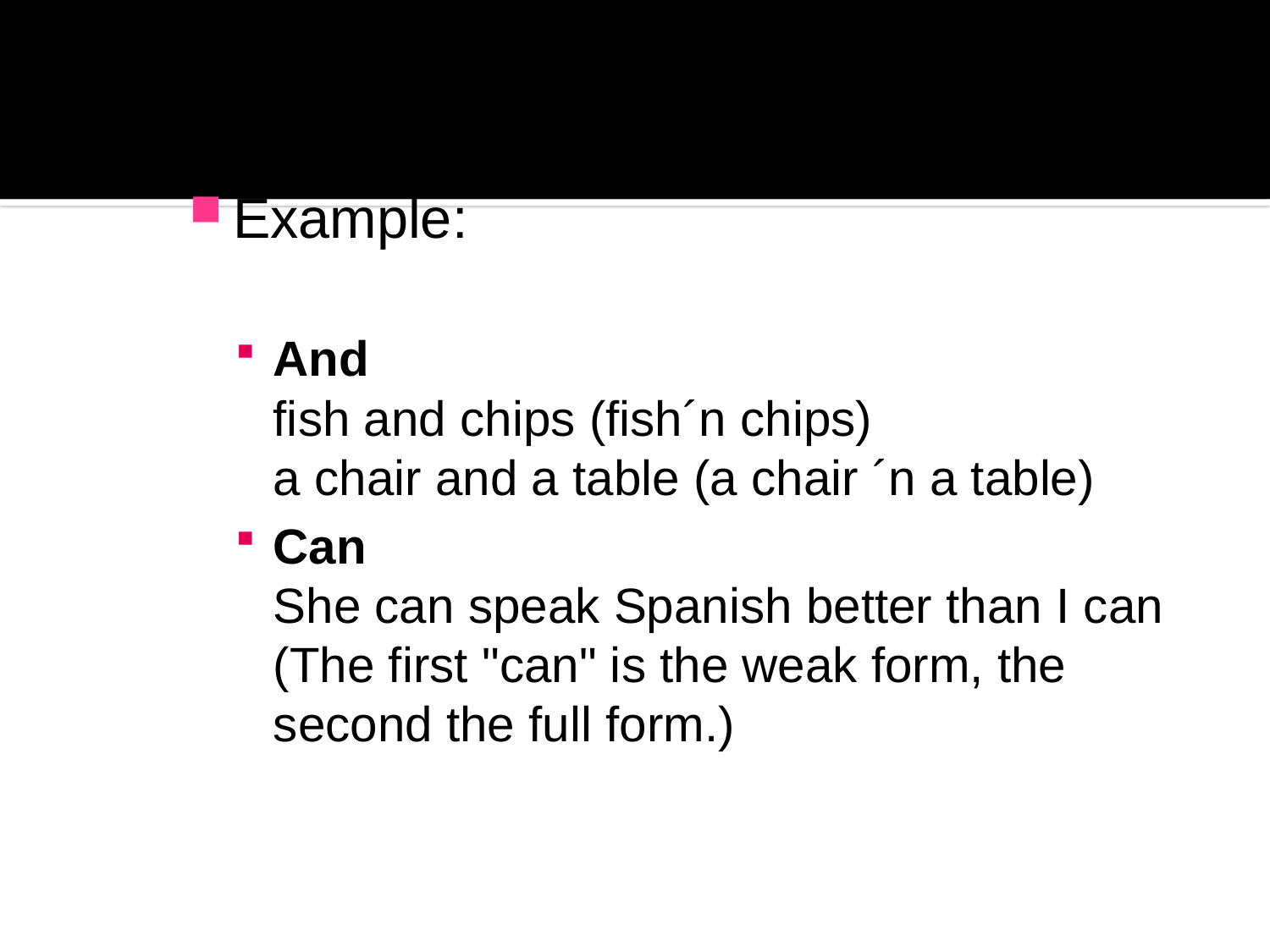

#
Example:

And
fish and chips (fish´n chips)
a chair and a table (a chair ´n a table)
Can
She can speak Spanish better than I can (The first "can" is the weak form, the second the full form.)